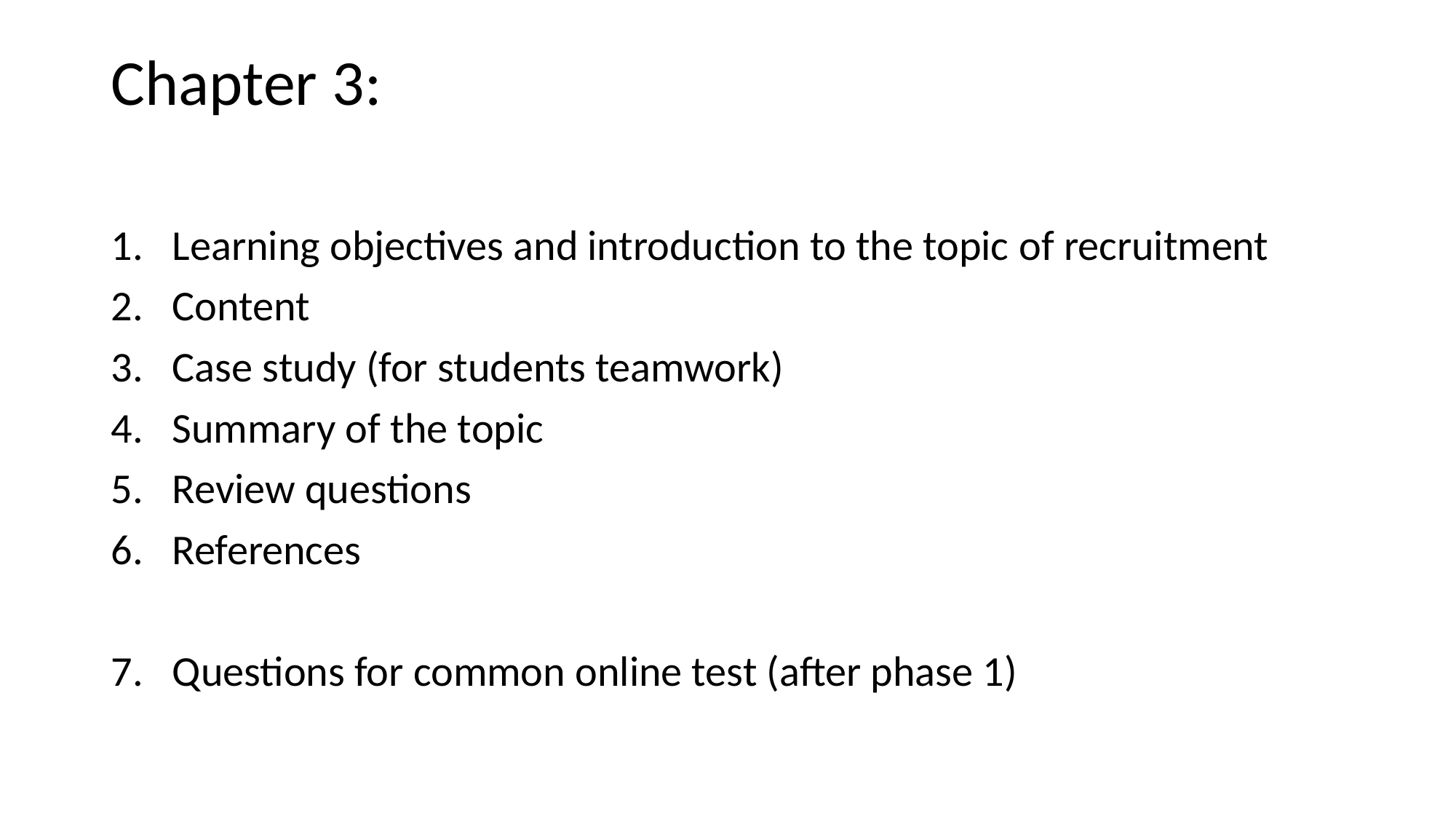

# Chapter 3:
Learning objectives and introduction to the topic of recruitment
Content
Case study (for students teamwork)
Summary of the topic
Review questions
References

Questions for common online test (after phase 1)